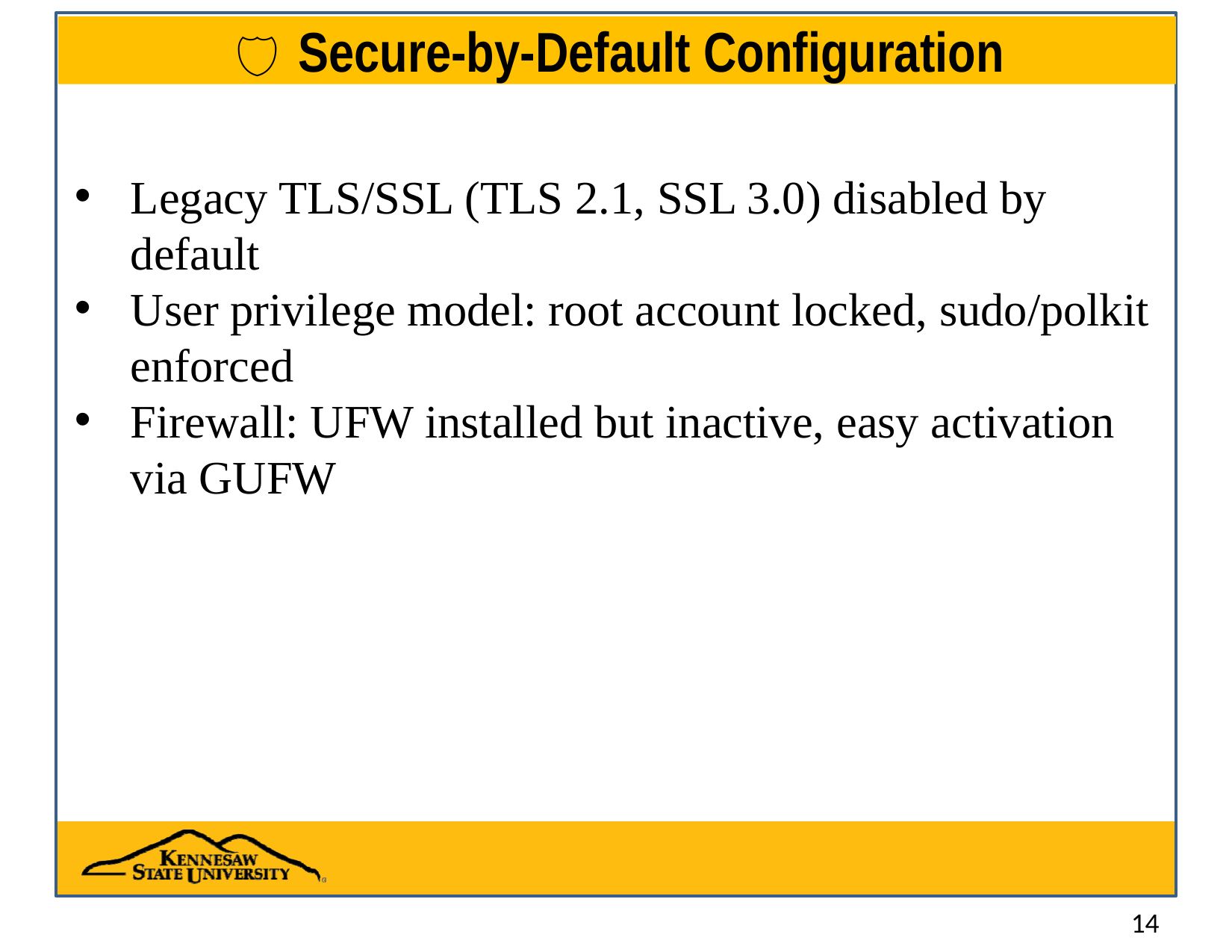

# 🛡️ Secure-by-Default Configuration
Legacy TLS/SSL (TLS 2.1, SSL 3.0) disabled by default
User privilege model: root account locked, sudo/polkit enforced
Firewall: UFW installed but inactive, easy activation via GUFW